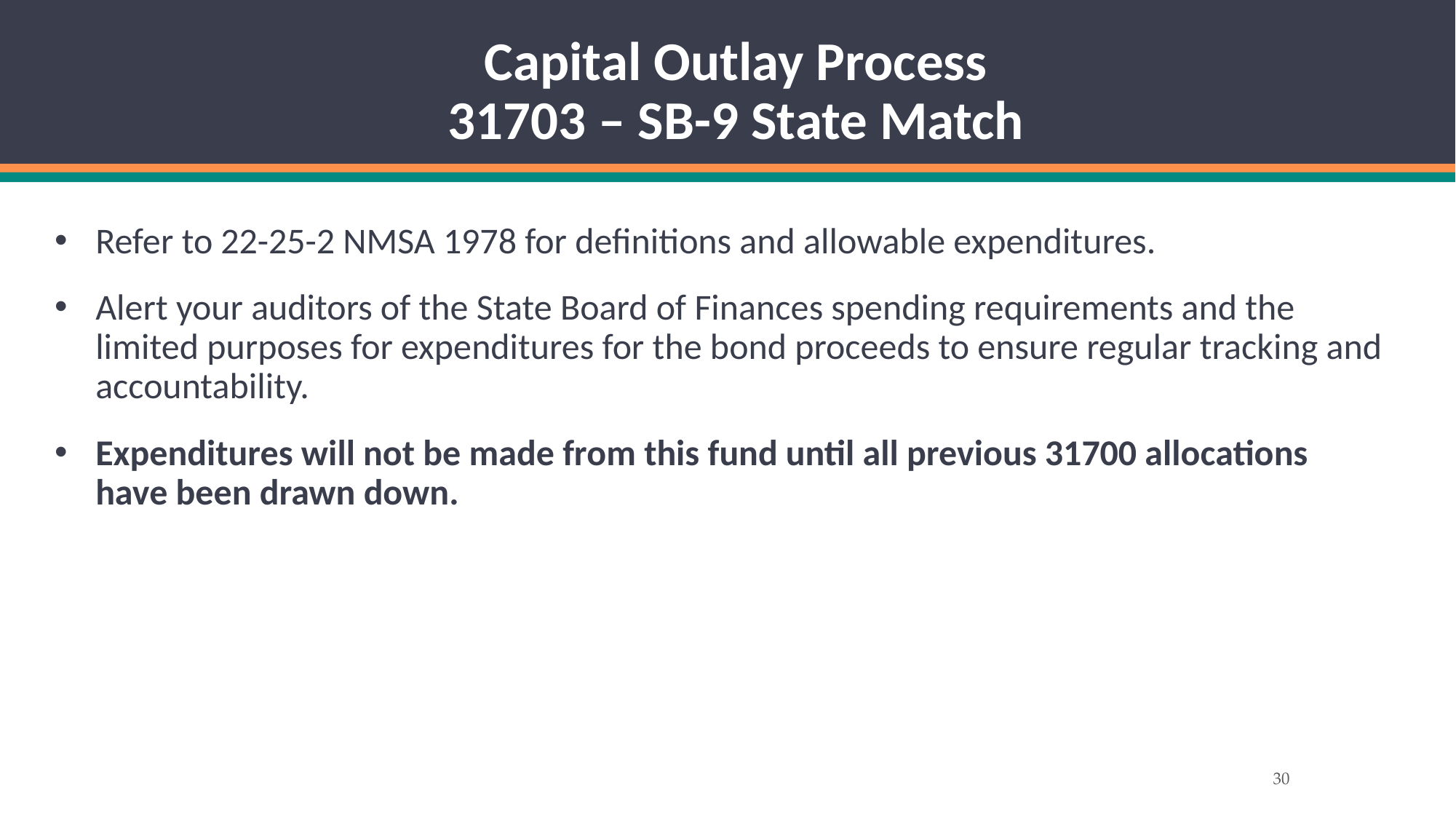

# Capital Outlay Process 31703 – SB-9 State Match
Refer to 22-25-2 NMSA 1978 for definitions and allowable expenditures.
Alert your auditors of the State Board of Finances spending requirements and the limited purposes for expenditures for the bond proceeds to ensure regular tracking and accountability.
Expenditures will not be made from this fund until all previous 31700 allocations have been drawn down.
30